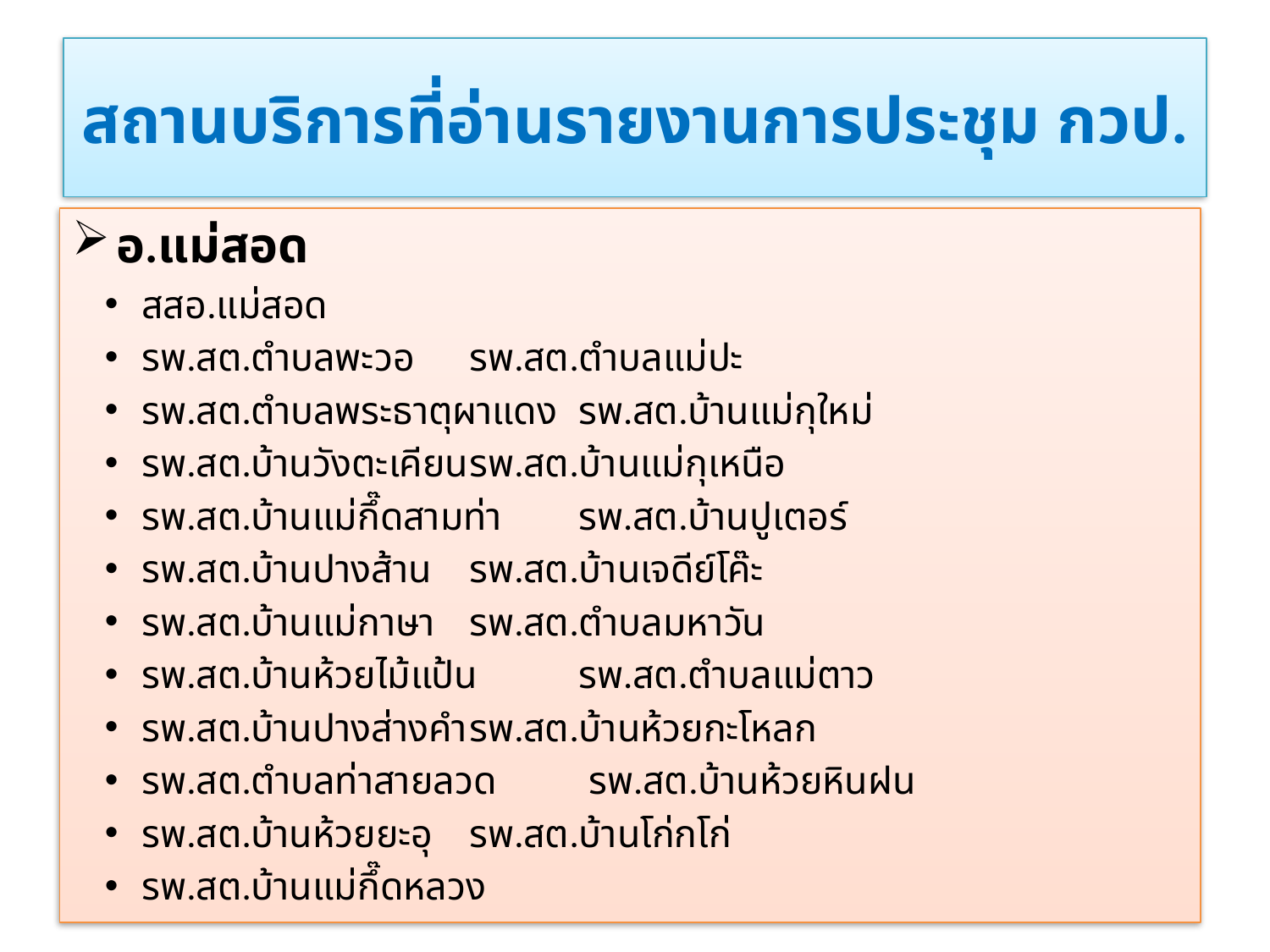

# สถานบริการที่อ่านรายงานการประชุม กวป.
อ.แม่สอด
สสอ.แม่สอด
รพ.สต.ตำบลพะวอ			รพ.สต.ตำบลแม่ปะ
รพ.สต.ตำบลพระธาตุผาแดง		รพ.สต.บ้านแม่กุใหม่
รพ.สต.บ้านวังตะเคียน			รพ.สต.บ้านแม่กุเหนือ
รพ.สต.บ้านแม่กึ๊ดสามท่า			รพ.สต.บ้านปูเตอร์
รพ.สต.บ้านปางส้าน			รพ.สต.บ้านเจดีย์โค๊ะ
รพ.สต.บ้านแม่กาษา			รพ.สต.ตำบลมหาวัน
รพ.สต.บ้านห้วยไม้แป้น			รพ.สต.ตำบลแม่ตาว
รพ.สต.บ้านปางส่างคำ			รพ.สต.บ้านห้วยกะโหลก
รพ.สต.ตำบลท่าสายลวด			 รพ.สต.บ้านห้วยหินฝน
รพ.สต.บ้านห้วยยะอุ			รพ.สต.บ้านโก่กโก่
รพ.สต.บ้านแม่กึ๊ดหลวง